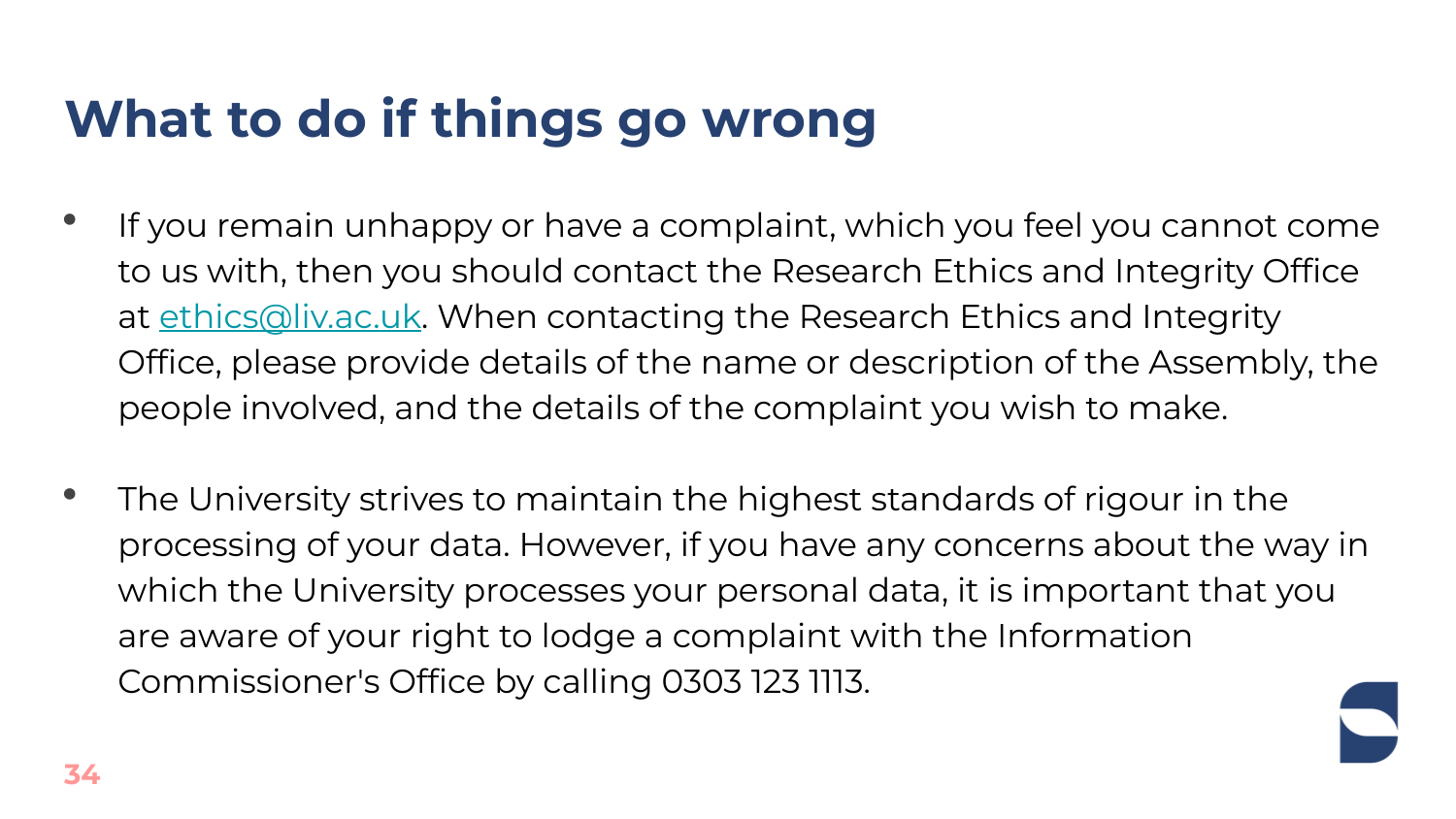

# What to do if things go wrong
If you remain unhappy or have a complaint, which you feel you cannot come to us with, then you should contact the Research Ethics and Integrity Office at ethics@liv.ac.uk. When contacting the Research Ethics and Integrity Office, please provide details of the name or description of the Assembly, the people involved, and the details of the complaint you wish to make.

The University strives to maintain the highest standards of rigour in the processing of your data. However, if you have any concerns about the way in which the University processes your personal data, it is important that you are aware of your right to lodge a complaint with the Information Commissioner's Office by calling 0303 123 1113.

34